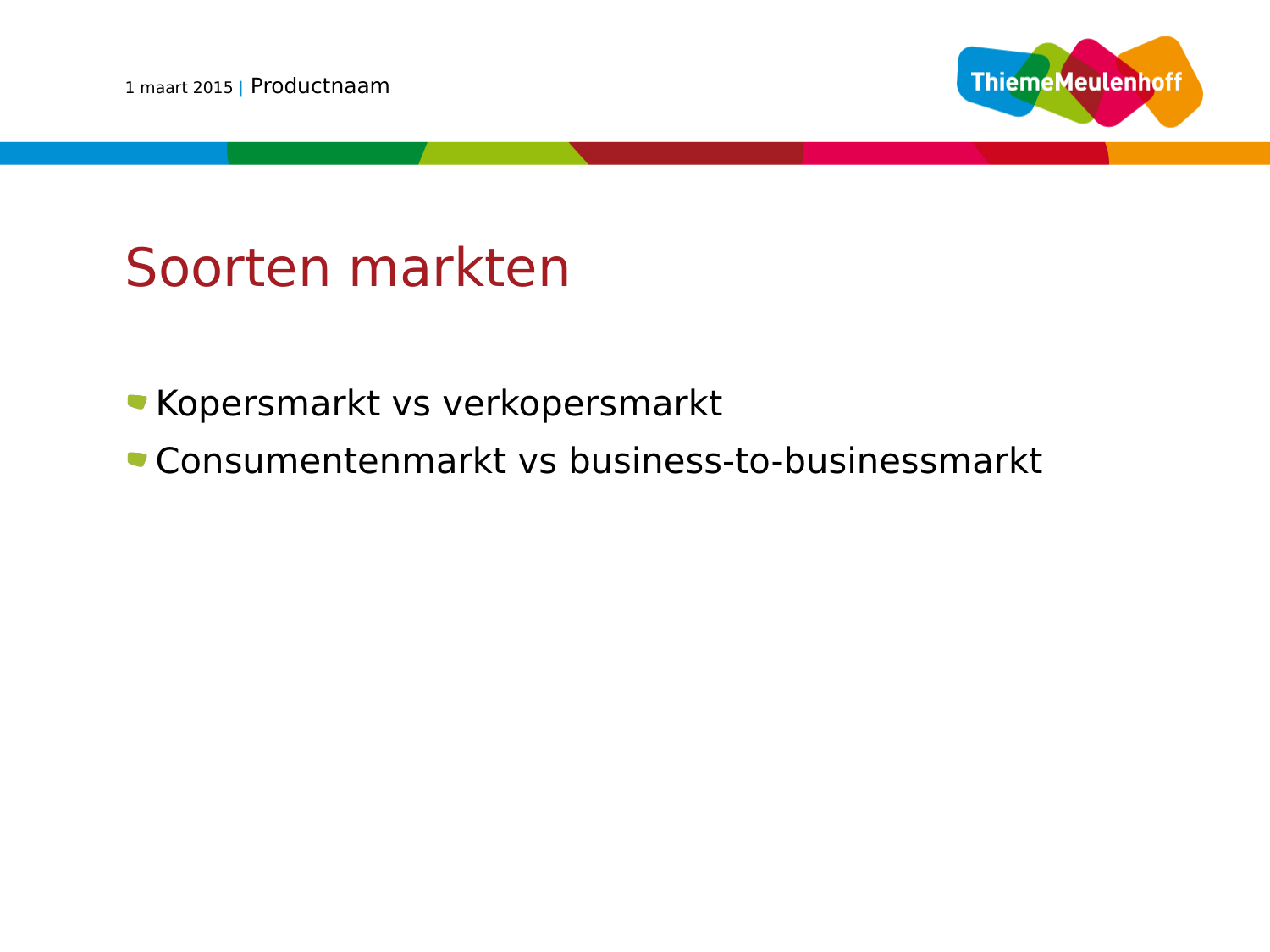

1 maart 2015 | Productnaam
# Soorten markten
Kopersmarkt vs verkopersmarkt
Consumentenmarkt vs business-to-businessmarkt